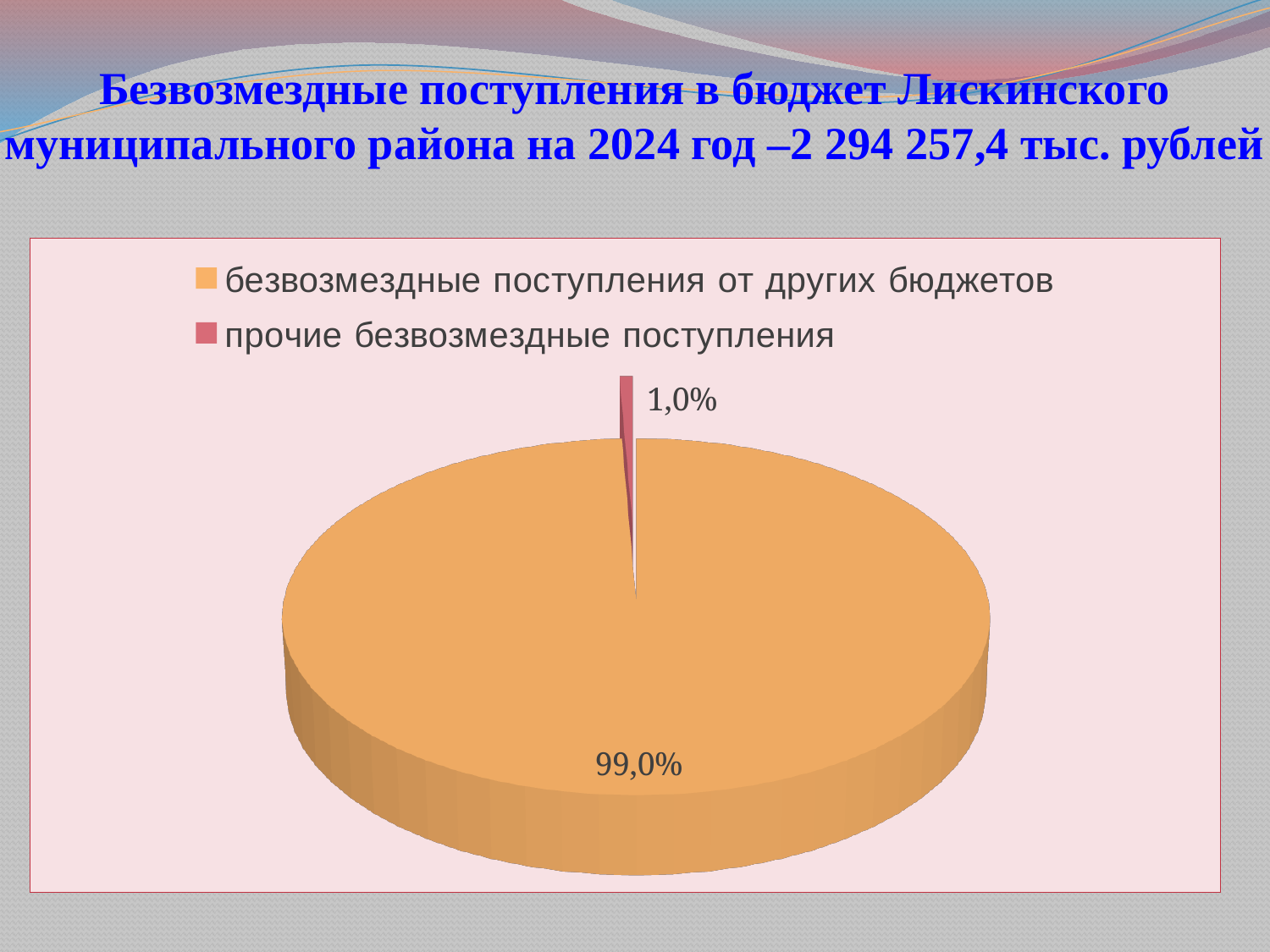

# Безвозмездные поступления в бюджет Лискинского муниципального района на 2024 год –2 294 257,4 тыс. рублей

[unsupported chart]